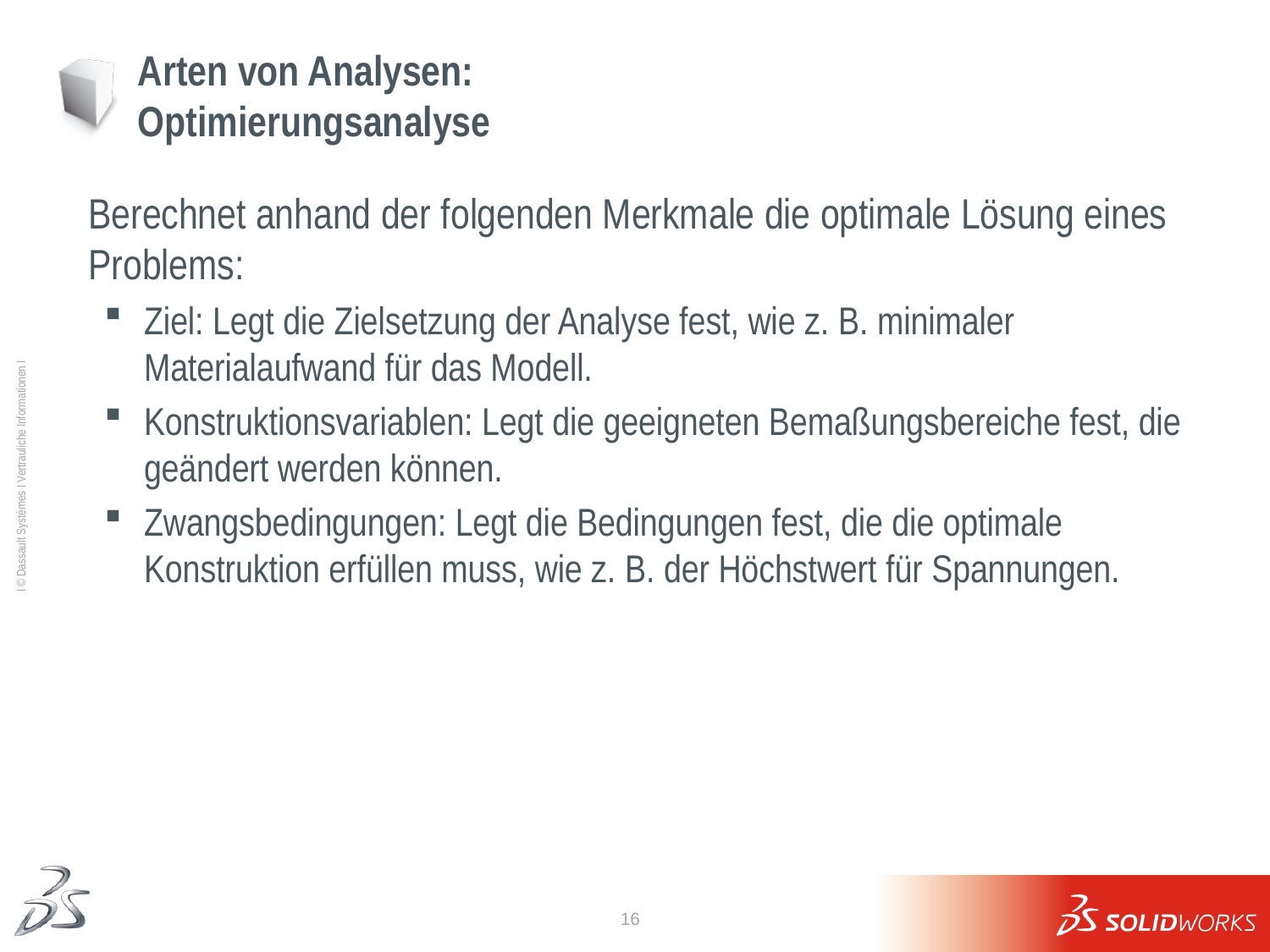

# Arten von Analysen: Optimierungsanalyse
	Berechnet anhand der folgenden Merkmale die optimale Lösung eines Problems:
Ziel: Legt die Zielsetzung der Analyse fest, wie z. B. minimaler Materialaufwand für das Modell.
Konstruktionsvariablen: Legt die geeigneten Bemaßungsbereiche fest, die geändert werden können.
Zwangsbedingungen: Legt die Bedingungen fest, die die optimale Konstruktion erfüllen muss, wie z. B. der Höchstwert für Spannungen.